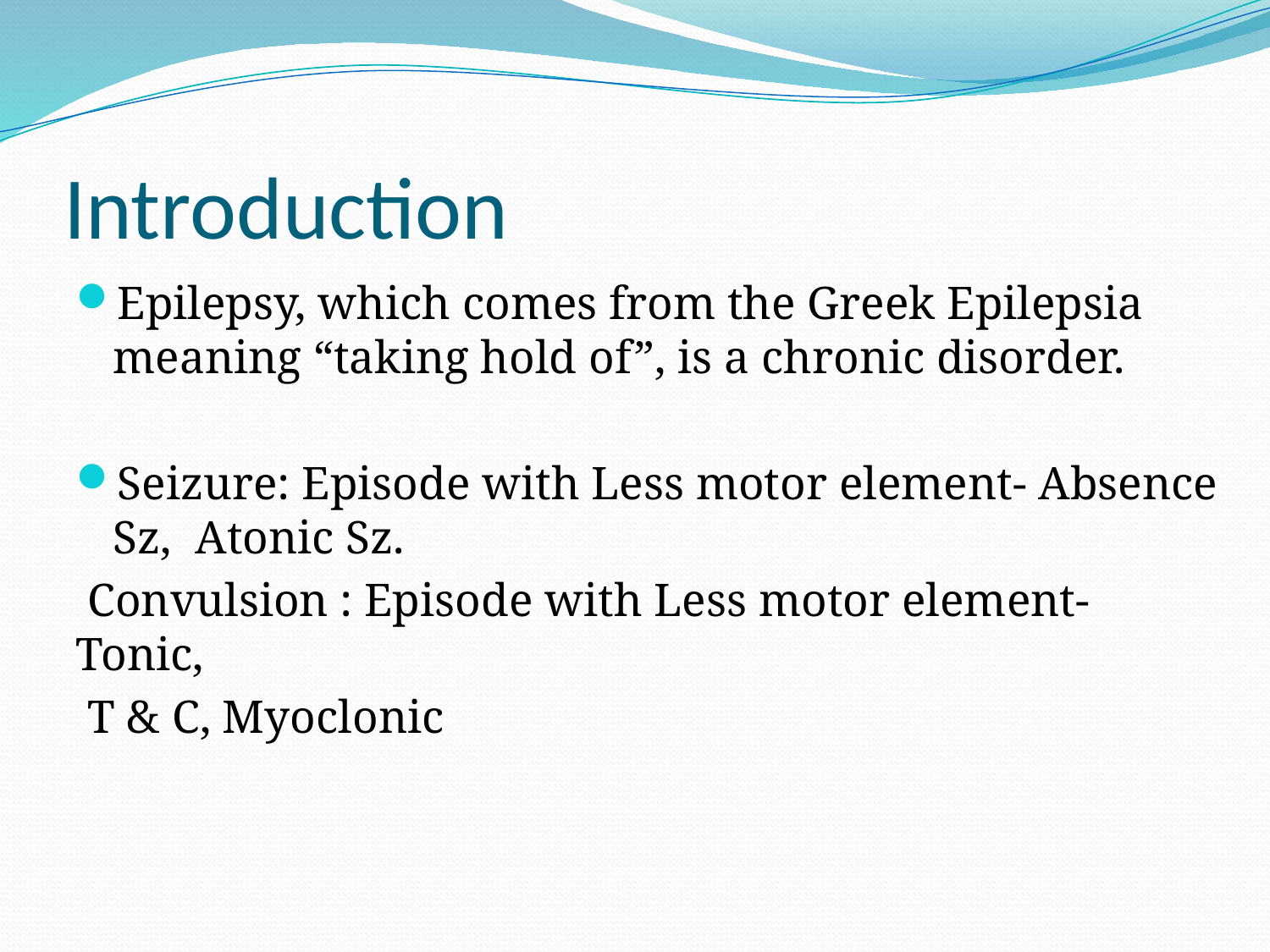

# Introduction
Epilepsy, which comes from the Greek Epilepsia meaning “taking hold of”, is a chronic disorder.

Seizure: Episode with Less motor element- Absence Sz,  Atonic Sz.
 Convulsion : Episode with Less motor element-  Tonic,
 T & C, Myoclonic